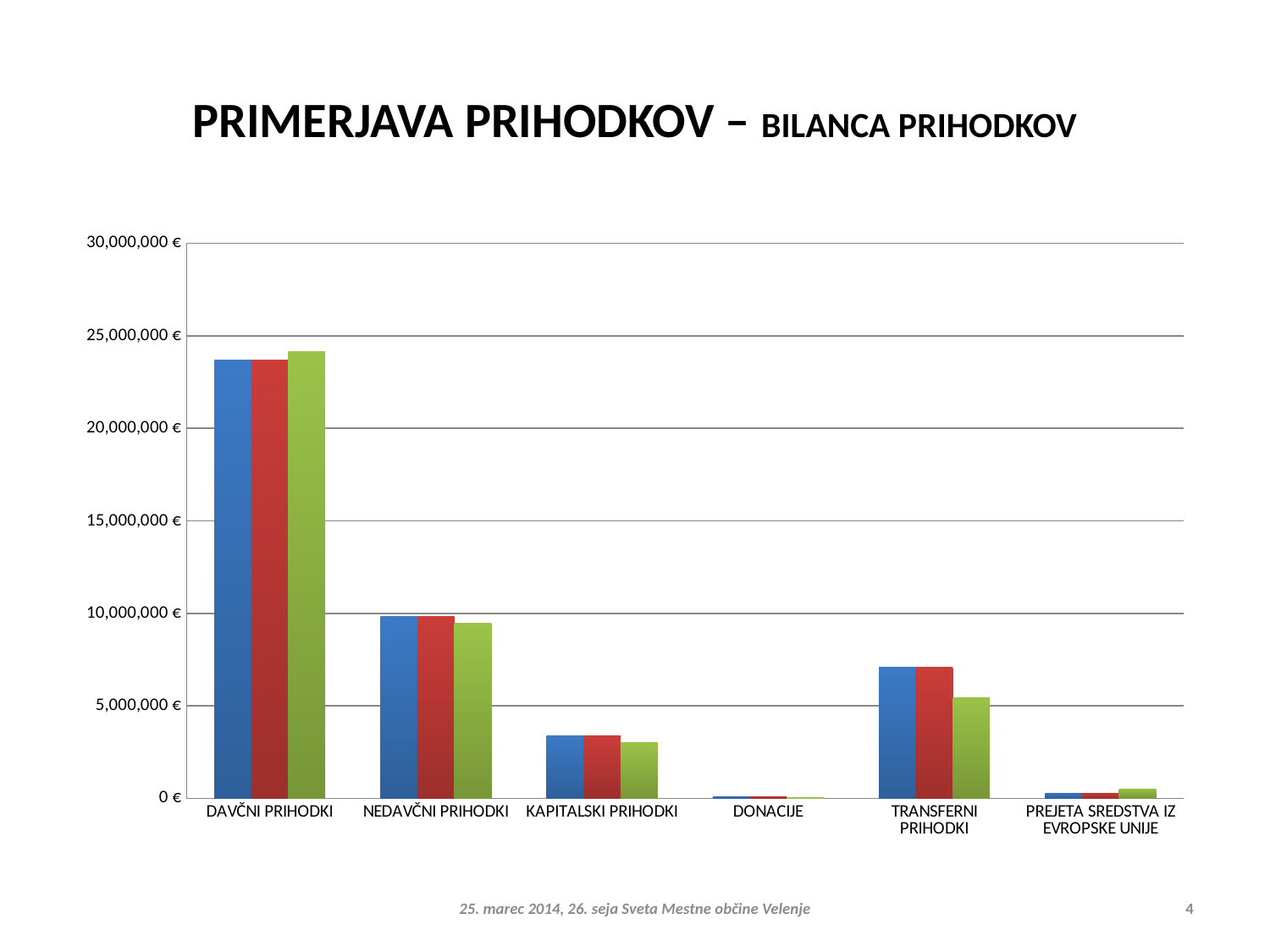

# PRIMERJAVA PRIHODKOV – BILANCA PRIHODKOV

### Chart

| Category | SPREJETI 2013 | VELJAVNI 2013 | REALIZIRANI 2013 |
|---|---|---|---|
| DAVČNI PRIHODKI | 23684897.0 | 23684897.0 | 24139788.0 |
| NEDAVČNI PRIHODKI | 9840855.0 | 9840855.0 | 9467422.0 |
| KAPITALSKI PRIHODKI | 3376979.0 | 3376979.0 | 3002934.0 |
| DONACIJE | 72947.0 | 72947.0 | 22900.0 |
| TRANSFERNI PRIHODKI | 7072530.0 | 7072530.0 | 5434866.0 |
| PREJETA SREDSTVA IZ EVROPSKE UNIJE | 267809.0 | 267809.0 | 483519.0 |
25. marec 2014, 26. seja Sveta Mestne občine Velenje
4